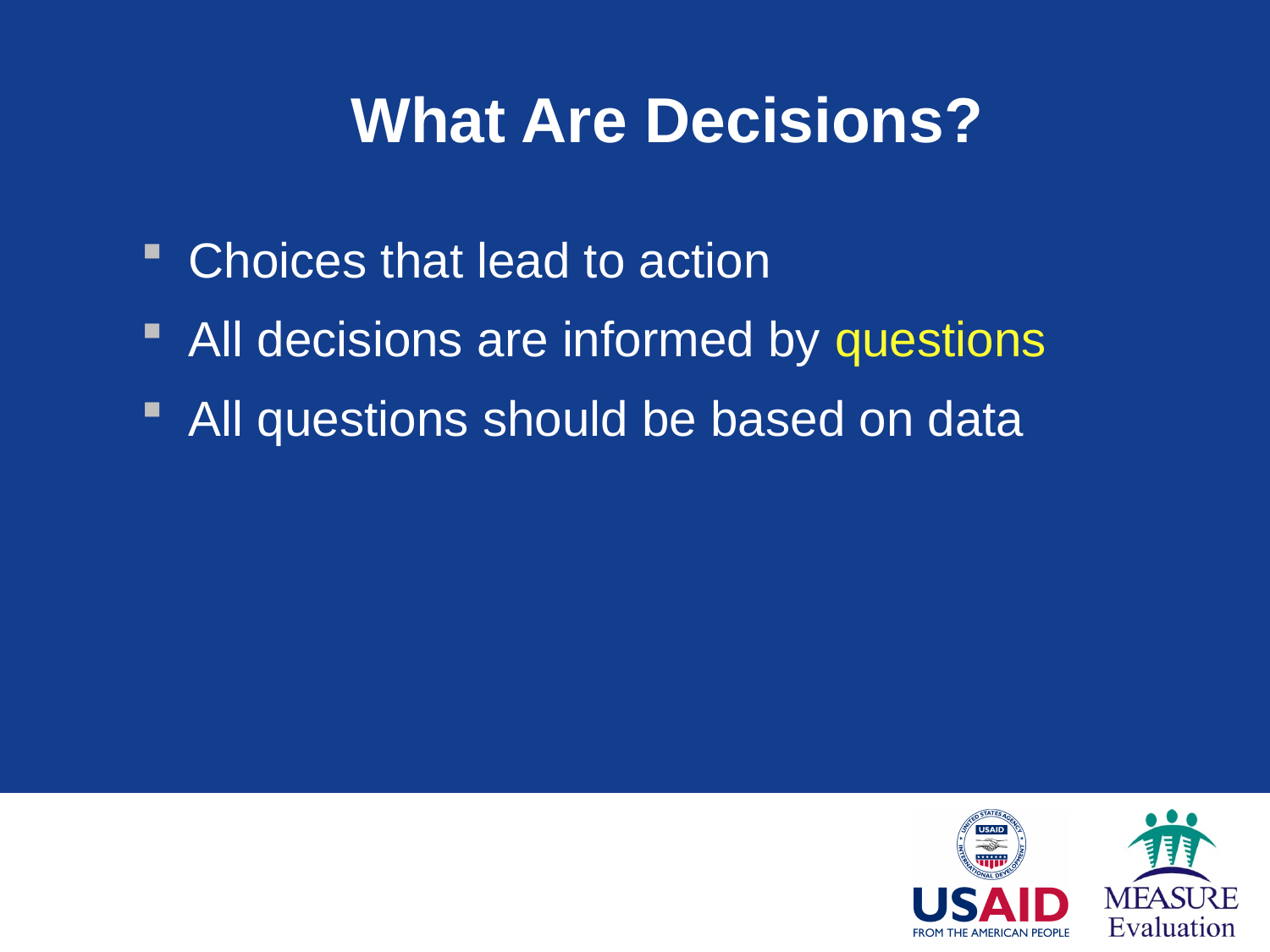

# What Are Decisions?
Choices that lead to action
All decisions are informed by questions
All questions should be based on data